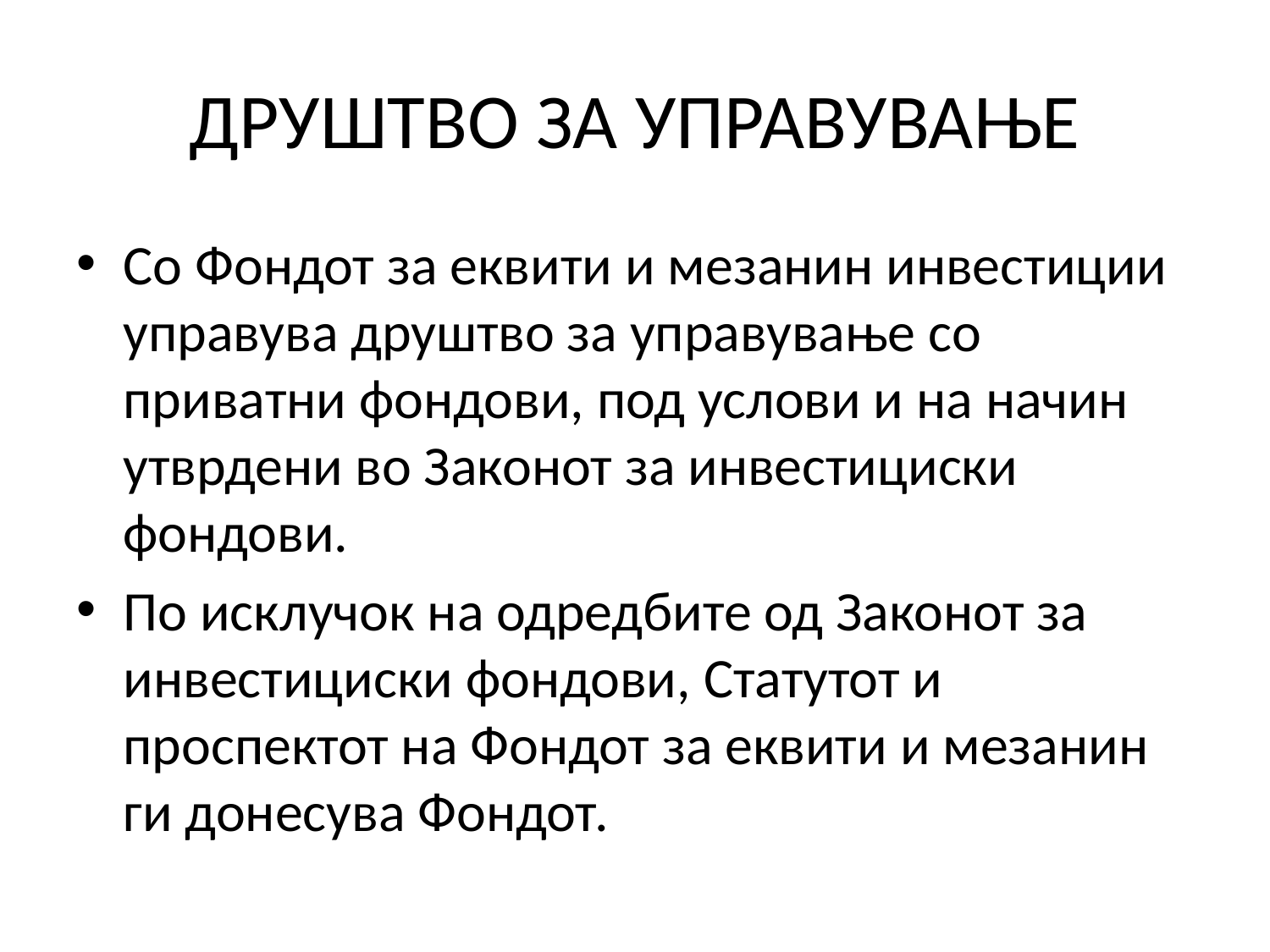

# ДРУШТВО ЗА УПРАВУВАЊЕ
Со Фондот за еквити и мезанин инвестиции управува друштво за управување со приватни фондови, под услови и на начин утврдени во Законот за инвестициски фондови.
По исклучок на одредбите од Законот за инвестициски фондови, Статутот и проспектот на Фондот за еквити и мезанин ги донесува Фондот.